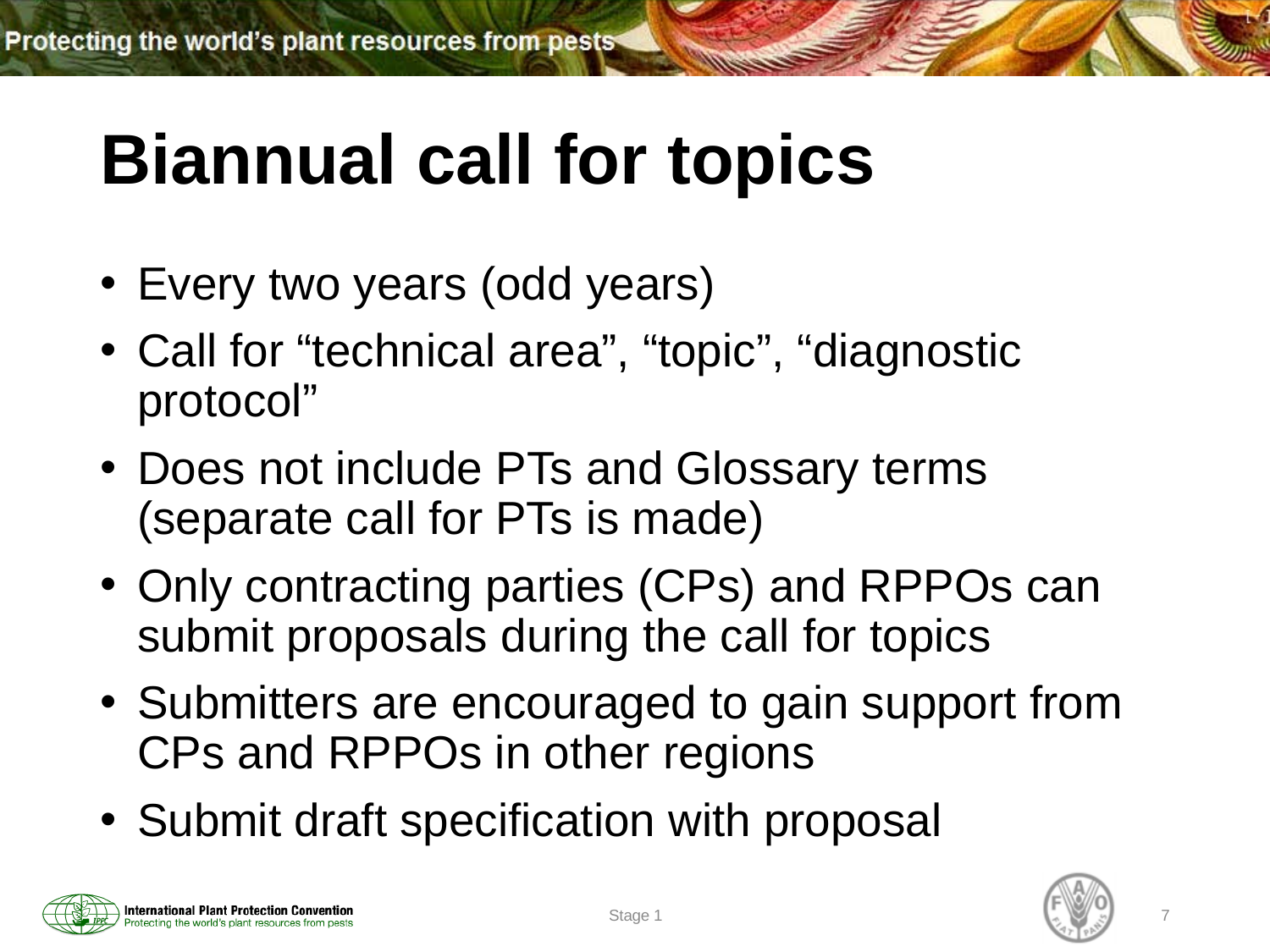

# Biannual call for topics
Every two years (odd years)
Call for “technical area”, “topic”, “diagnostic protocol”
Does not include PTs and Glossary terms (separate call for PTs is made)
Only contracting parties (CPs) and RPPOs can submit proposals during the call for topics
Submitters are encouraged to gain support from CPs and RPPOs in other regions
Submit draft specification with proposal

Stage 1
7